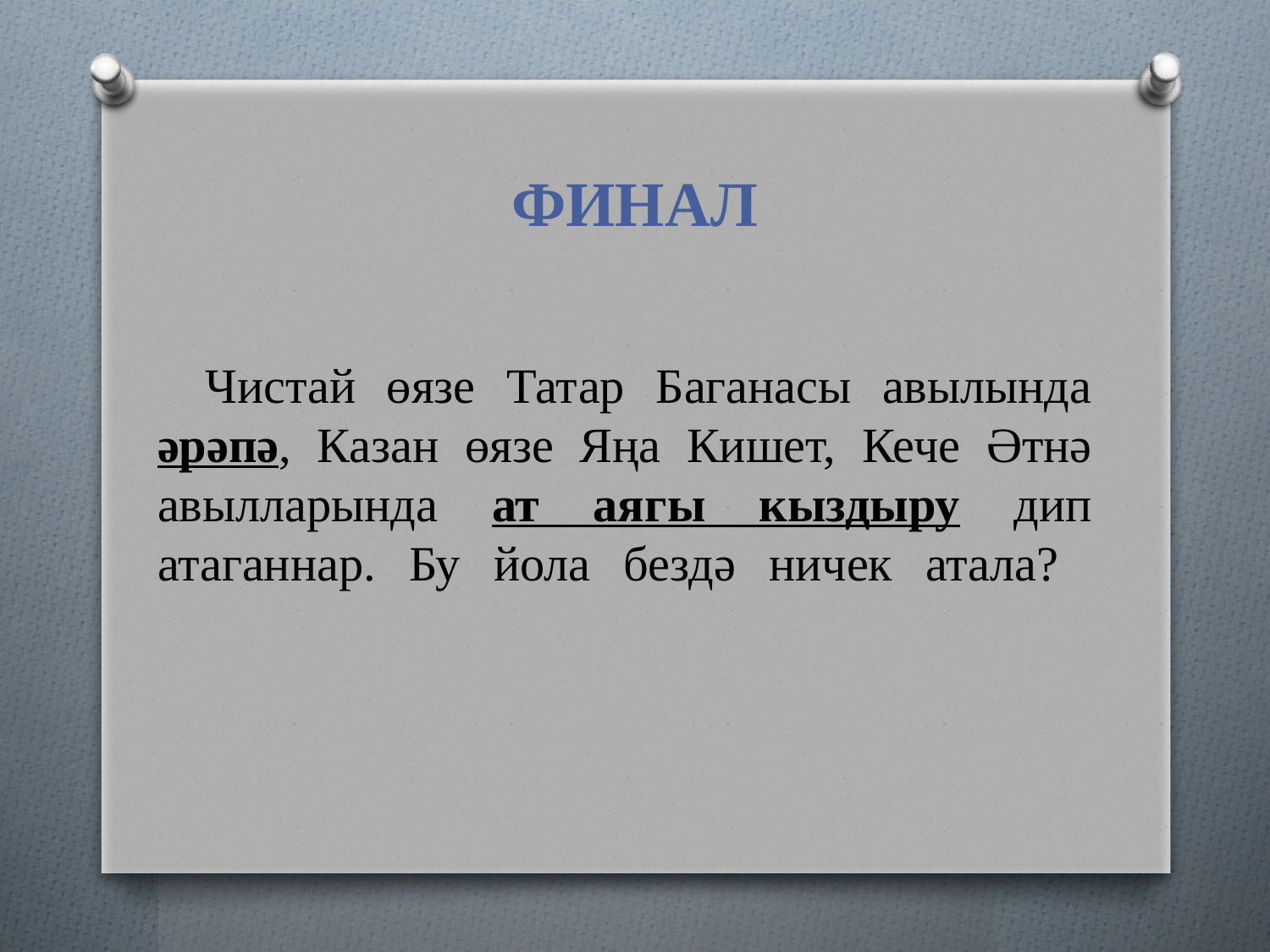

ФИНАЛ
# Чистай өязе Татар Баганасы авылында әрәпә, Казан өязе Яңа Кишет, Кече Әтнә авылларында ат аягы кыздыру дип атаганнар. Бу йола бездә ничек атала?